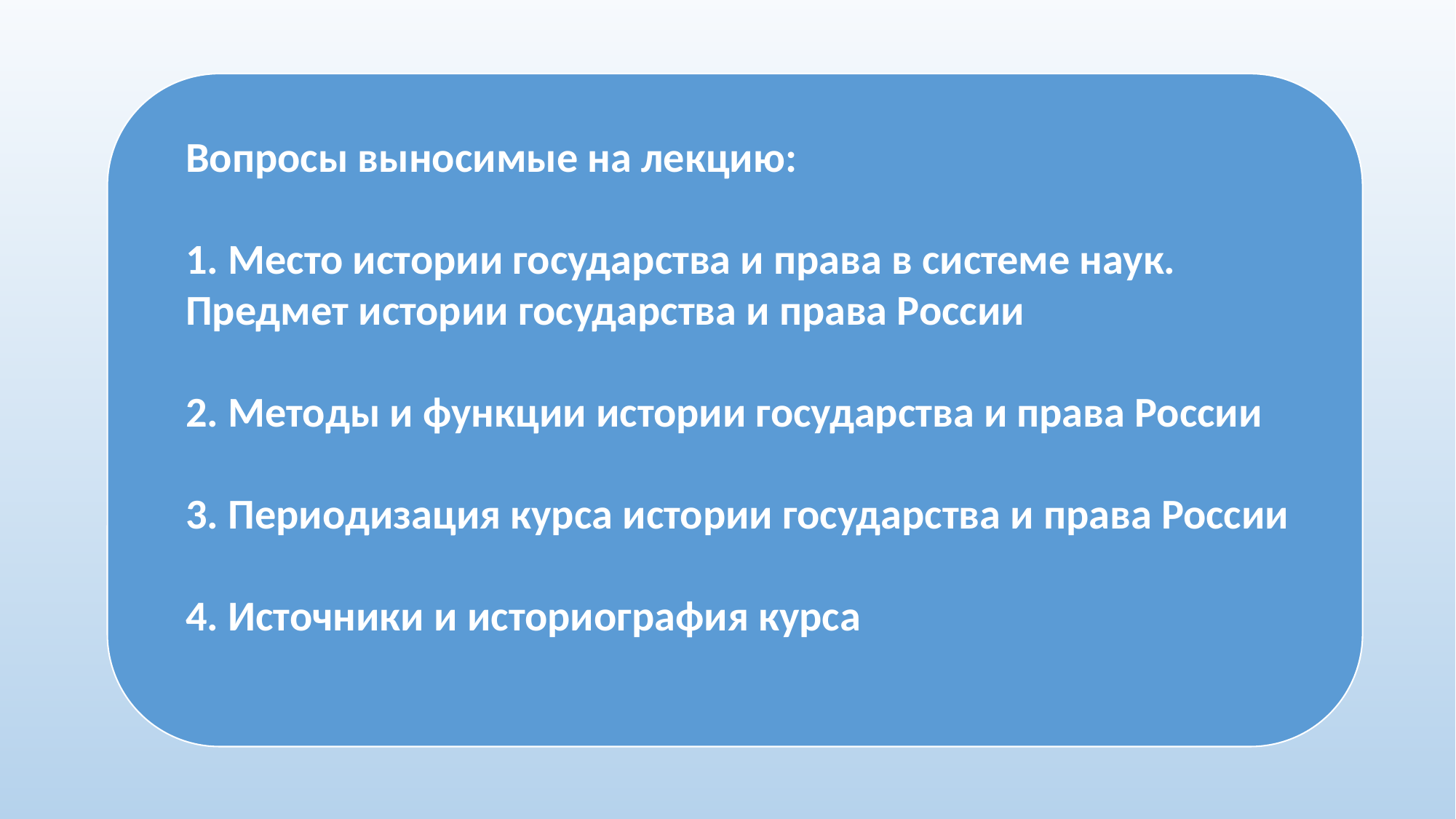

Вопросы выносимые на лекцию:
1. Место истории государства и права в системе наук. Предмет истории государства и права России

2. Методы и функции истории государства и права России

3. Периодизация курса истории государства и права России

4. Источники и историография курса